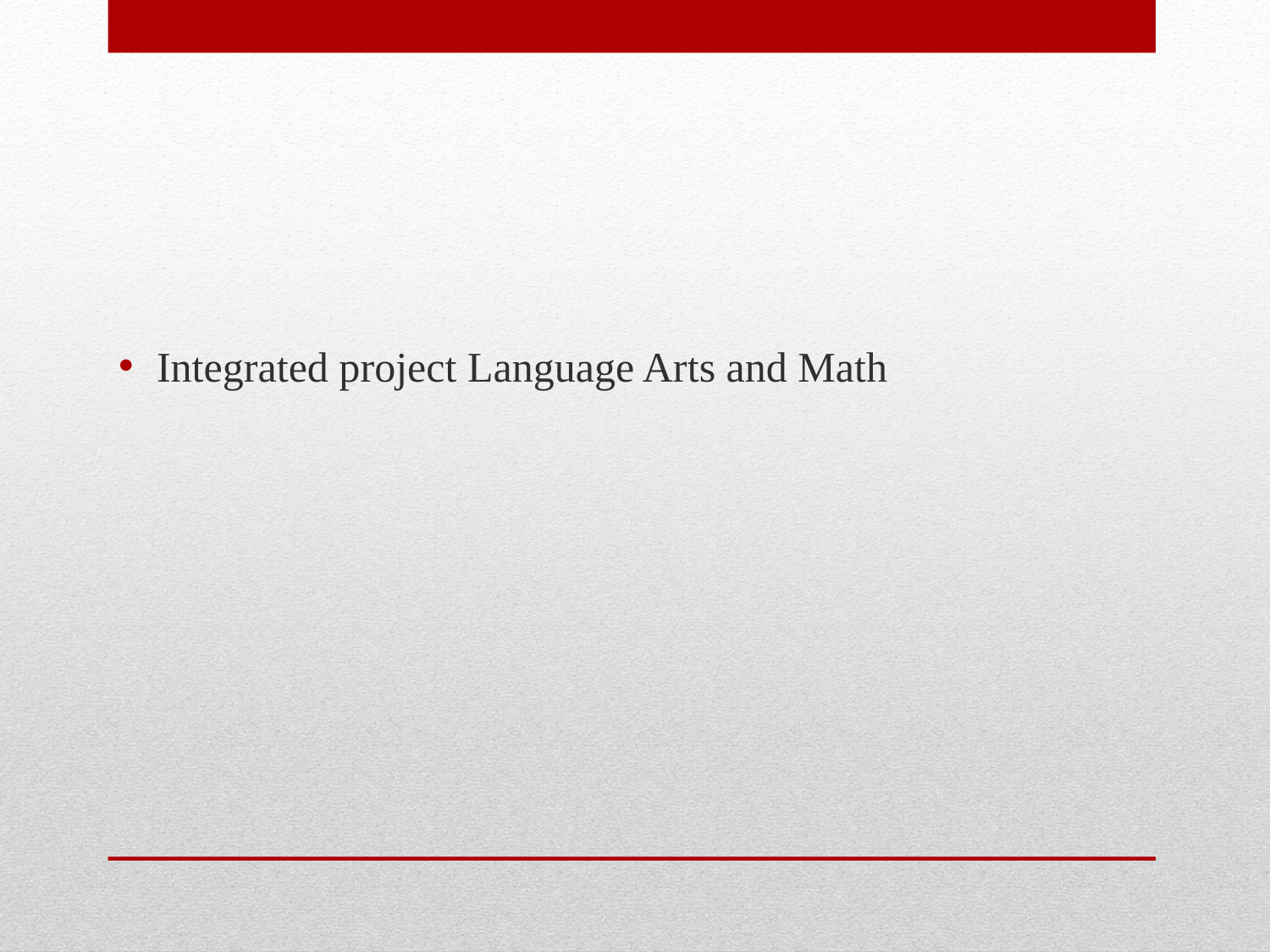

Integrated project Language Arts and Math
#